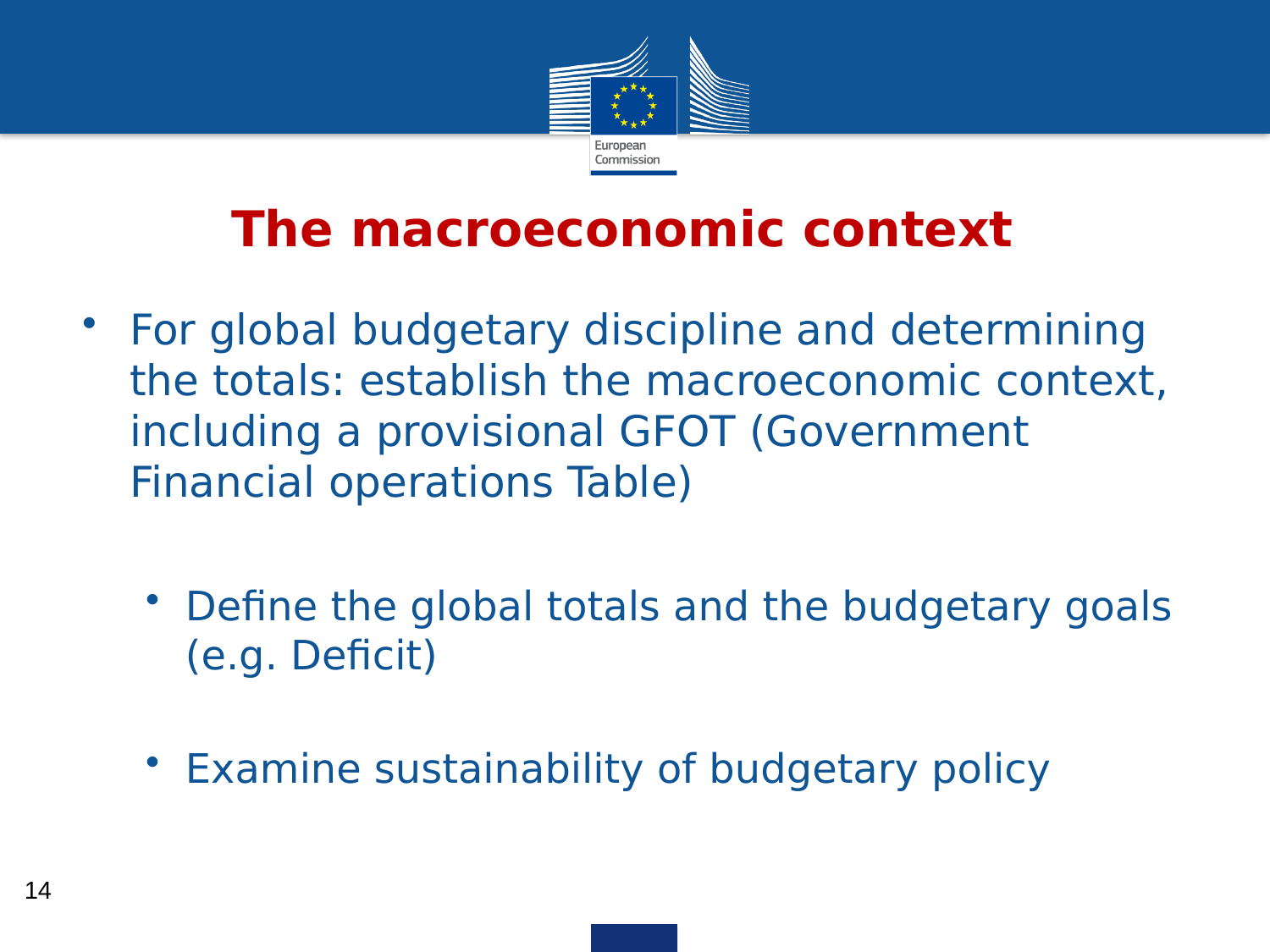

The macroeconomic context
For global budgetary discipline and determining the totals: establish the macroeconomic context, including a provisional GFOT (Government Financial operations Table)

Define the global totals and the budgetary goals (e.g. Deficit)

Examine sustainability of budgetary policy
14